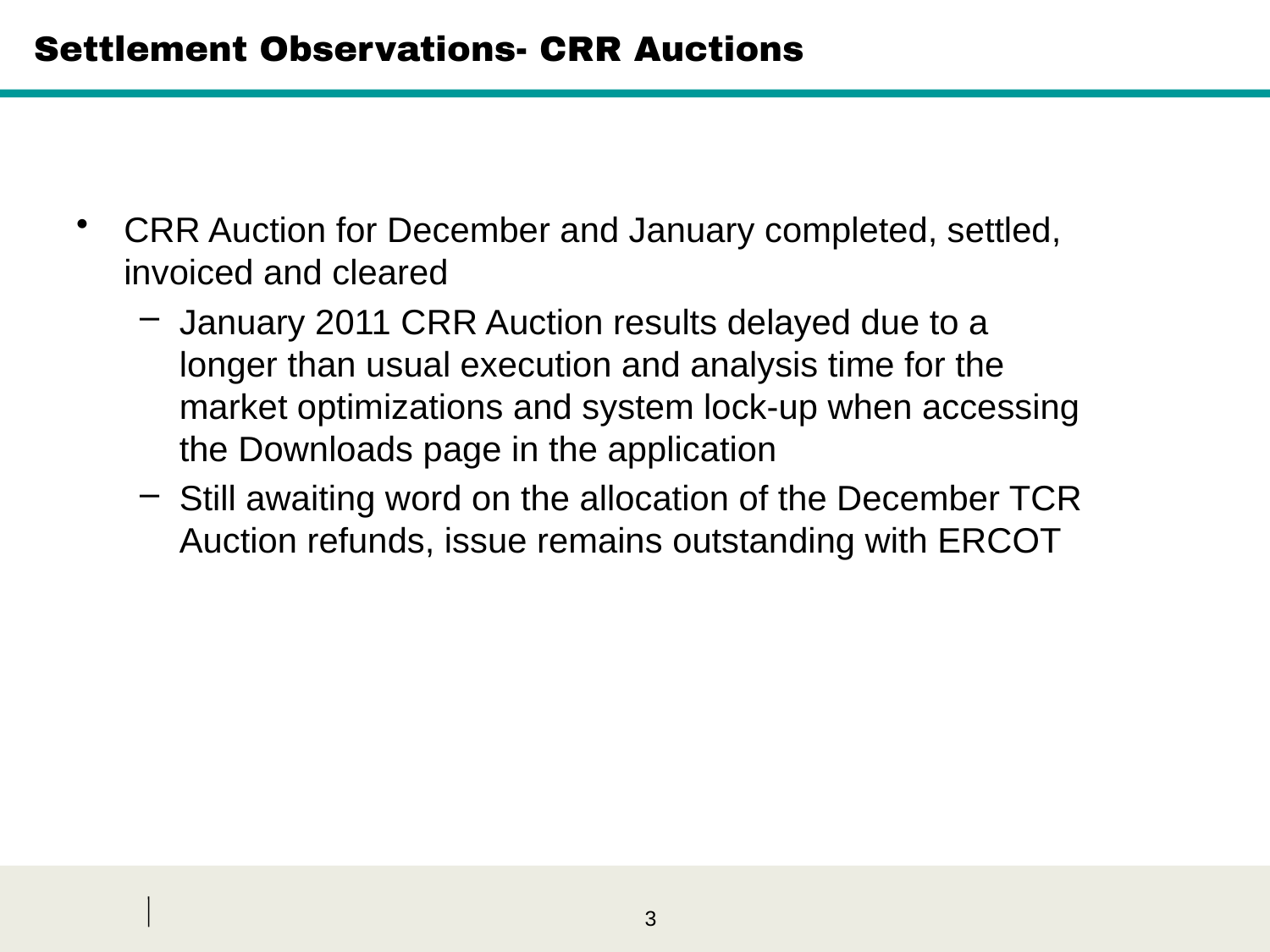

# Settlement Observations- CRR Auctions
CRR Auction for December and January completed, settled, invoiced and cleared
January 2011 CRR Auction results delayed due to a longer than usual execution and analysis time for the market optimizations and system lock-up when accessing the Downloads page in the application
Still awaiting word on the allocation of the December TCR Auction refunds, issue remains outstanding with ERCOT